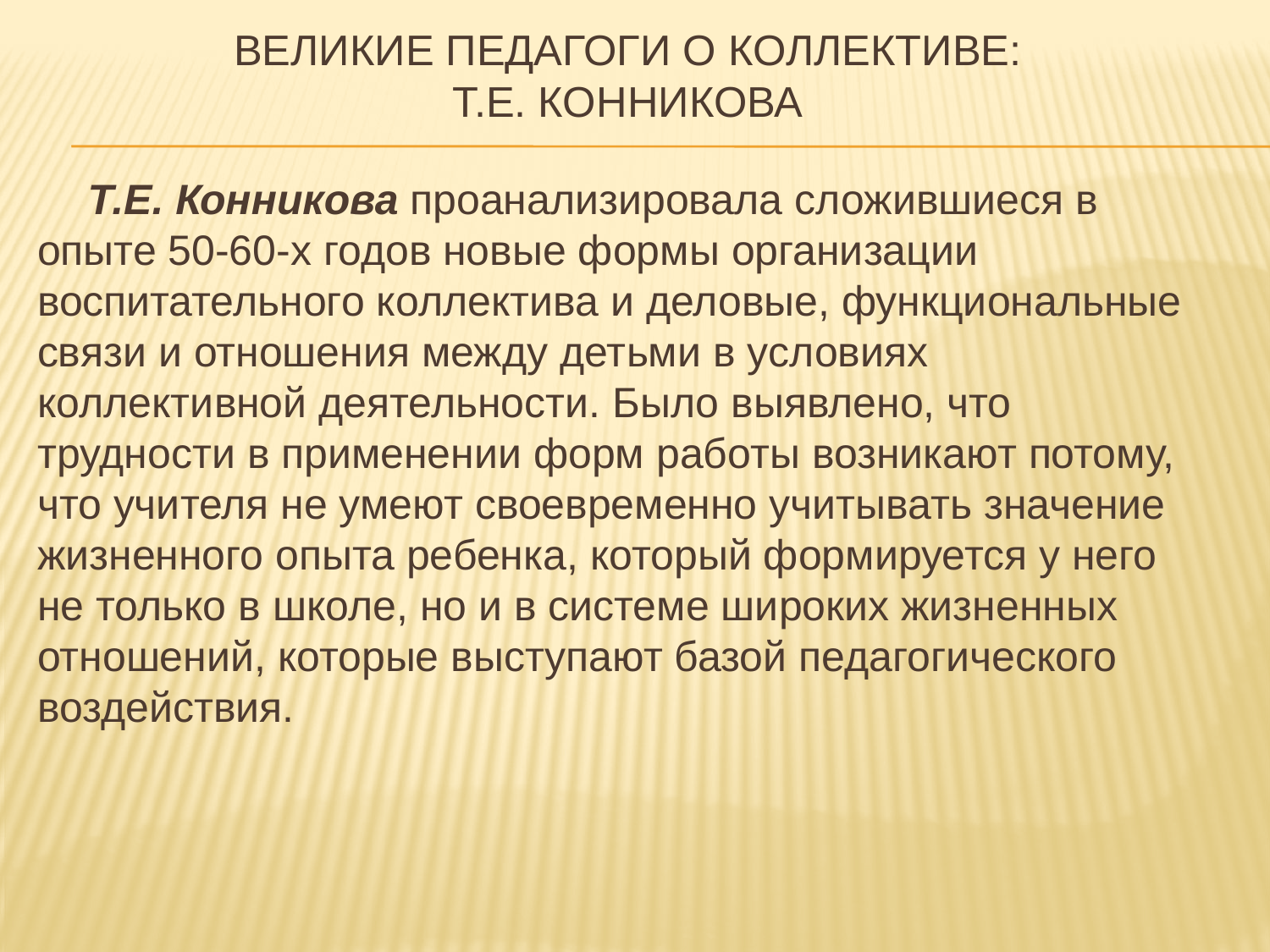

# Великие педагоги о коллективе: Т.Е. Конникова
Т.Е. Конникова проанализировала сложившиеся в опыте 50-60-х годов новые формы организации воспитательного коллектива и деловые, функциональные связи и отношения между детьми в условиях коллективной деятельности. Было выявлено, что трудности в применении форм работы возникают потому, что учителя не умеют своевременно учитывать значение жизненного опыта ребенка, который формируется у него не только в школе, но и в системе широких жизненных отношений, которые выступают базой педагогического воздействия.